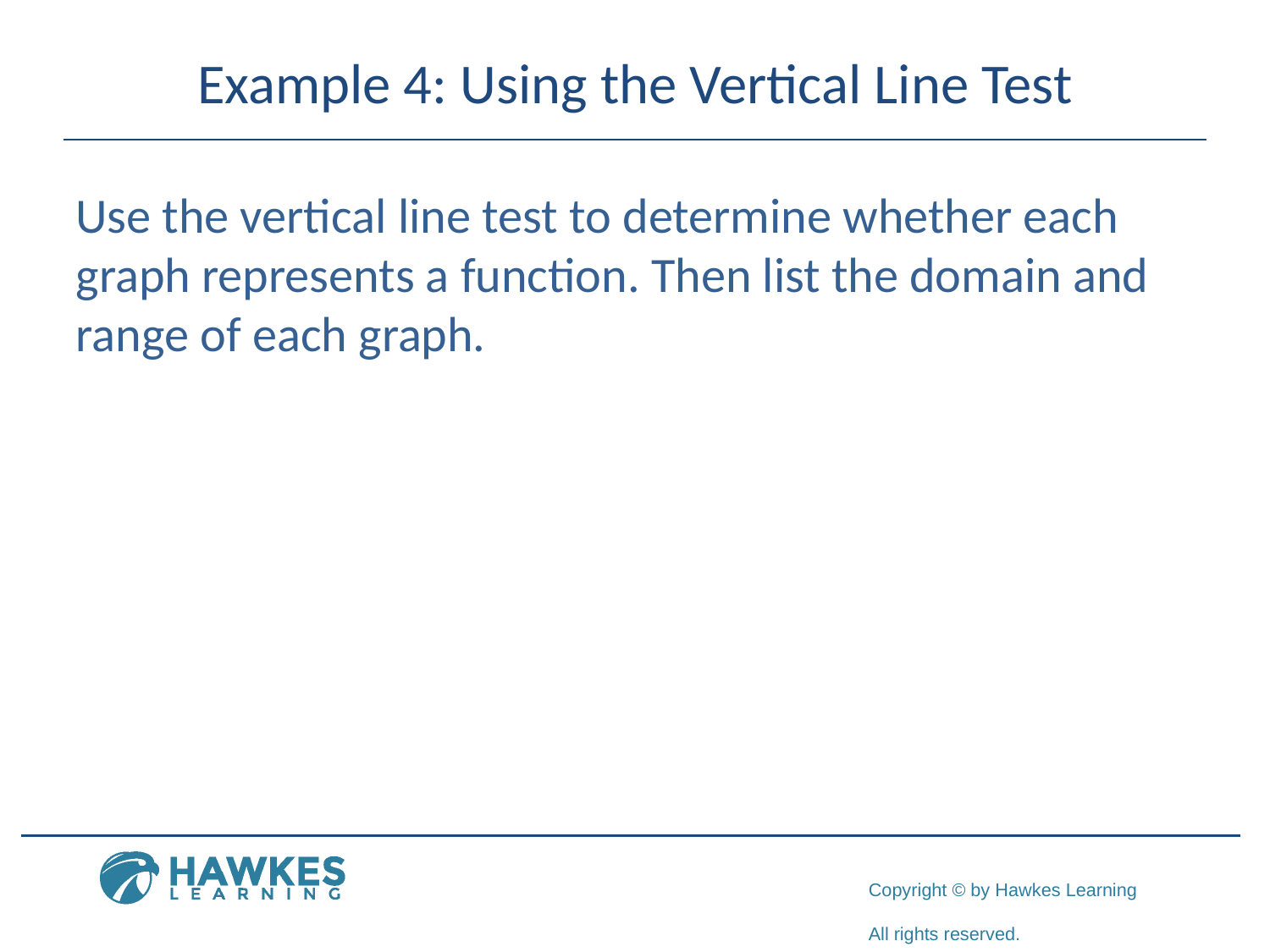

# Example 4: Using the Vertical Line Test
Use the vertical line test to determine whether each  graph represents a function. Then list the domain and range of each graph.